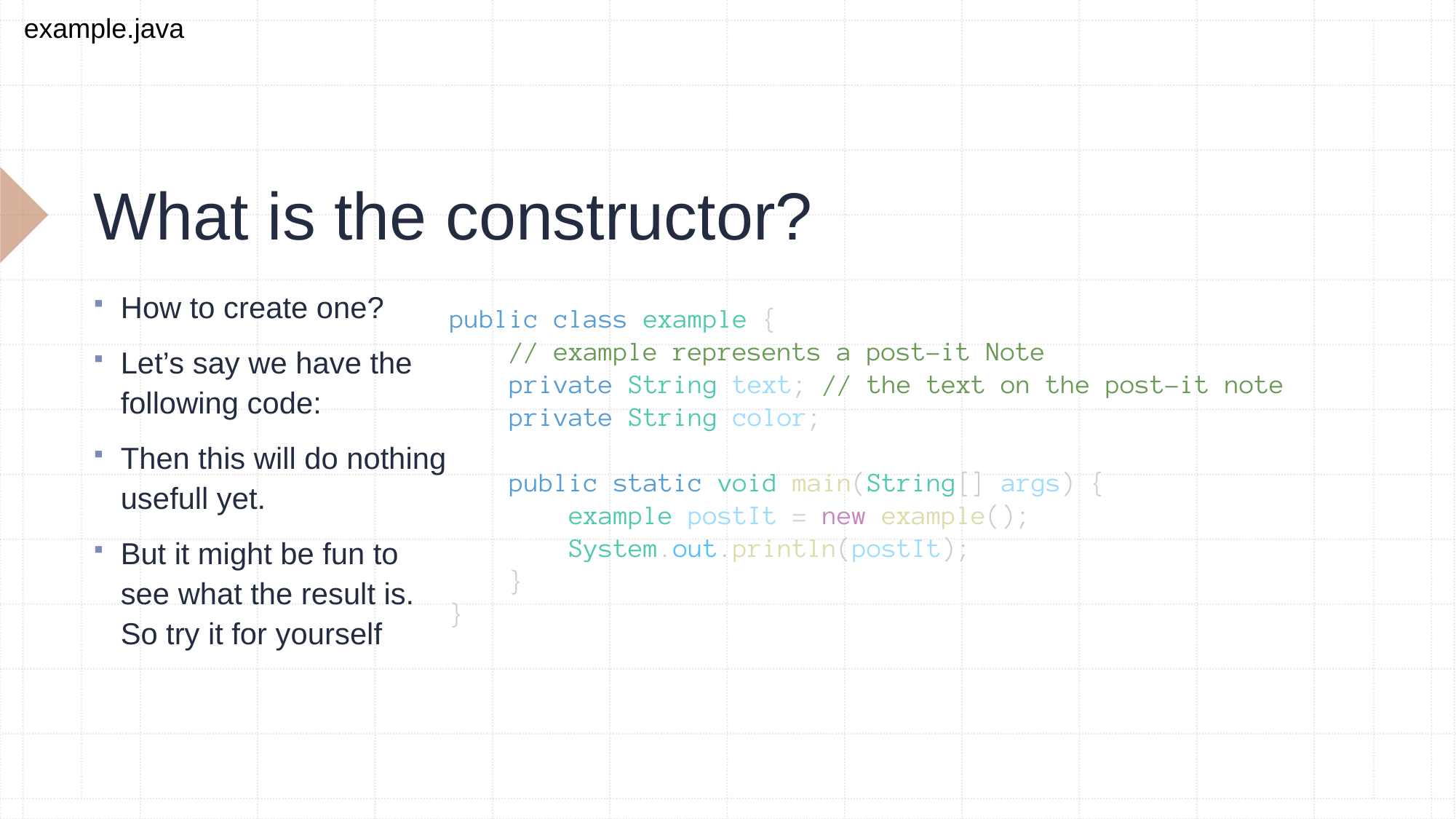

example.java
# What is the constructor?
How to create one?
Let’s say we have the
following code:
Then this will do nothing
usefull yet.
But it might be fun to
see what the result is.
So try it for yourself
public class example {
    // example represents a post-it Note
    private String text; // the text on the post-it note
    private String color;
    public static void main(String[] args) {
        example postIt = new example();
        System.out.println(postIt);
    }
}